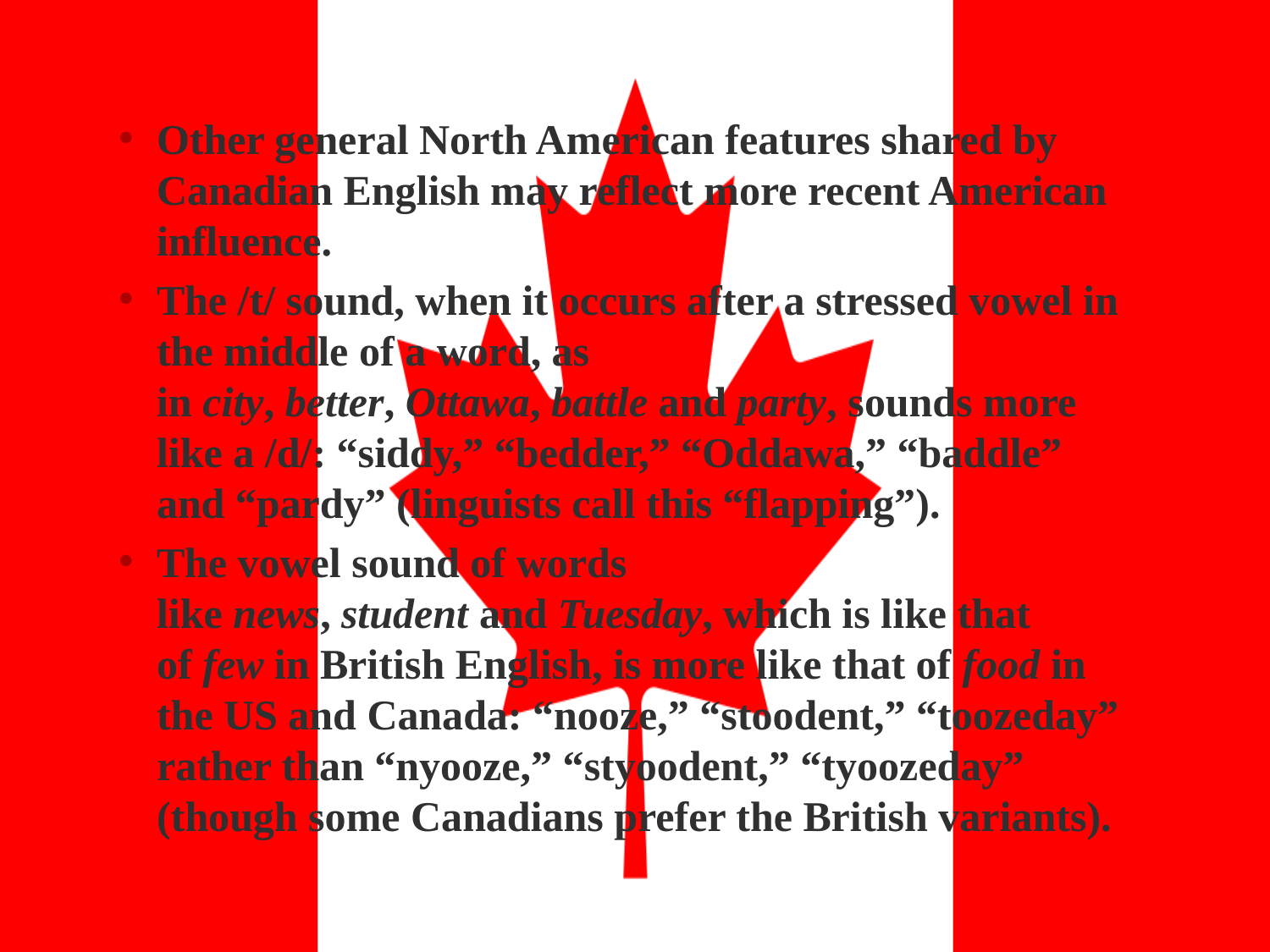

Other general North American features shared by Canadian English may reflect more recent American influence.
The /t/ sound, when it occurs after a stressed vowel in the middle of a word, as in city, better, Ottawa, battle and party, sounds more like a /d/: “siddy,” “bedder,” “Oddawa,” “baddle” and “pardy” (linguists call this “flapping”).
The vowel sound of words like news, student and Tuesday, which is like that of few in British English, is more like that of food in the US and Canada: “nooze,” “stoodent,” “toozeday” rather than “nyooze,” “styoodent,” “tyoozeday” (though some Canadians prefer the British variants).